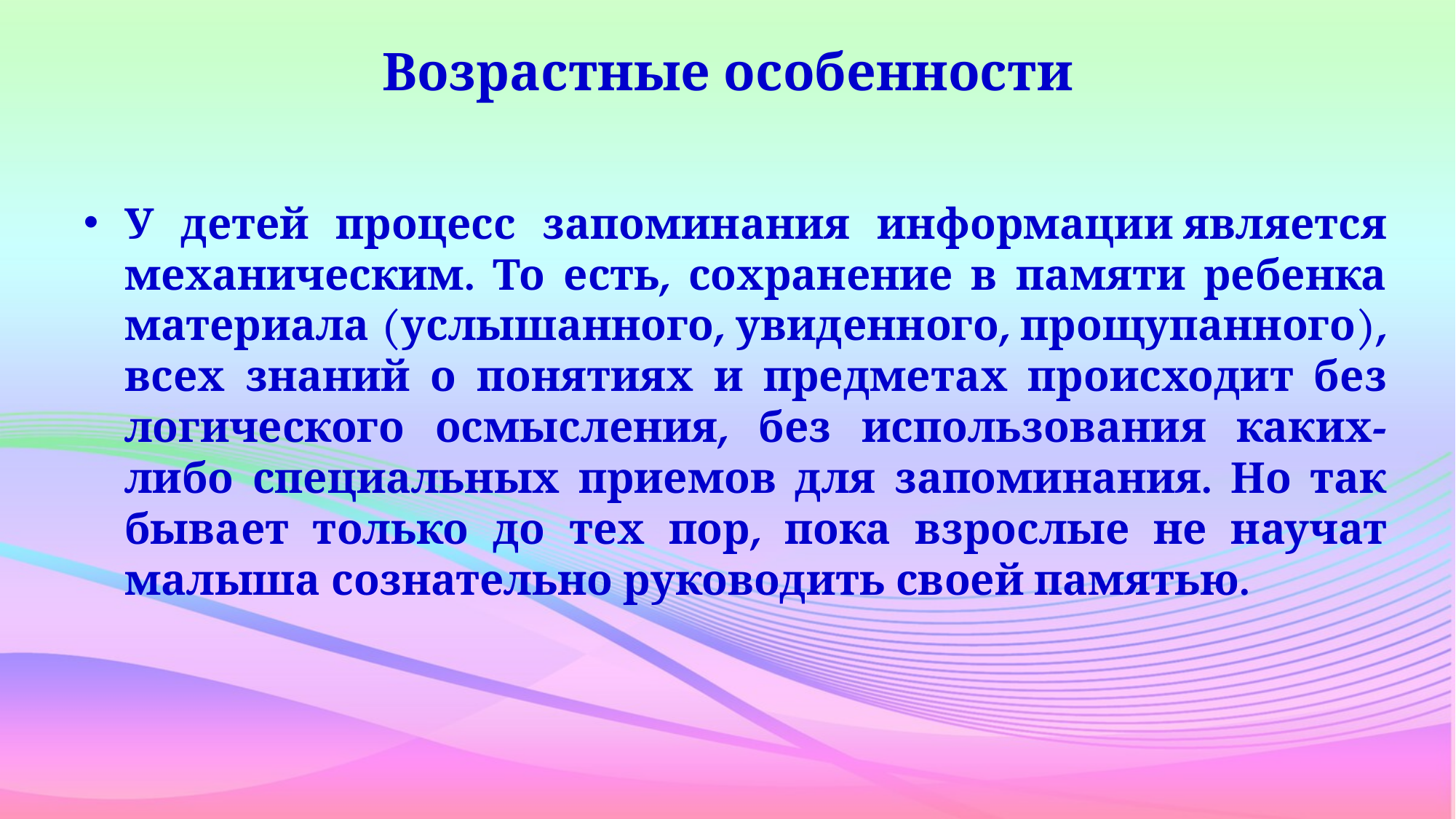

# Возрастные особенности
У детей процесс запоминания информации является механическим. То есть, сохранение в памяти ребенка материала (услышанного, увиденного, прощупанного), всех знаний о понятиях и предметах происходит без логического осмысления, без использования каких-либо специальных приемов для запоминания. Но так бывает только до тех пор, пока взрослые не научат малыша сознательно руководить своей памятью.